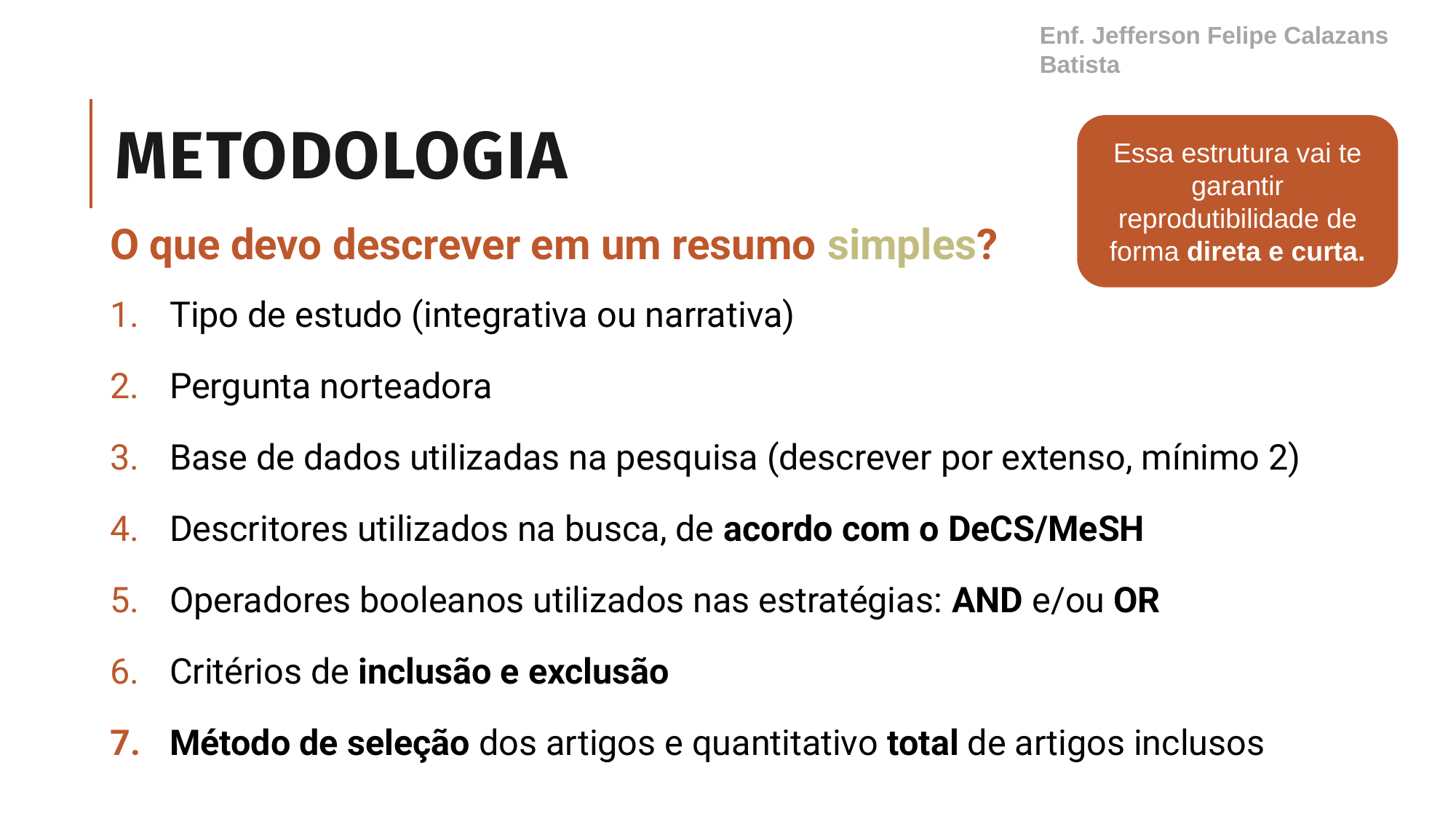

Enf. Jefferson Felipe Calazans Batista
# METODOLOGIA
Essa estrutura vai te garantir reprodutibilidade de forma direta e curta.
O que devo descrever em um resumo simples?
Tipo de estudo (integrativa ou narrativa)
Pergunta norteadora
Base de dados utilizadas na pesquisa (descrever por extenso, mínimo 2)
Descritores utilizados na busca, de acordo com o DeCS/MeSH
Operadores booleanos utilizados nas estratégias: AND e/ou OR
Critérios de inclusão e exclusão
Método de seleção dos artigos e quantitativo total de artigos inclusos